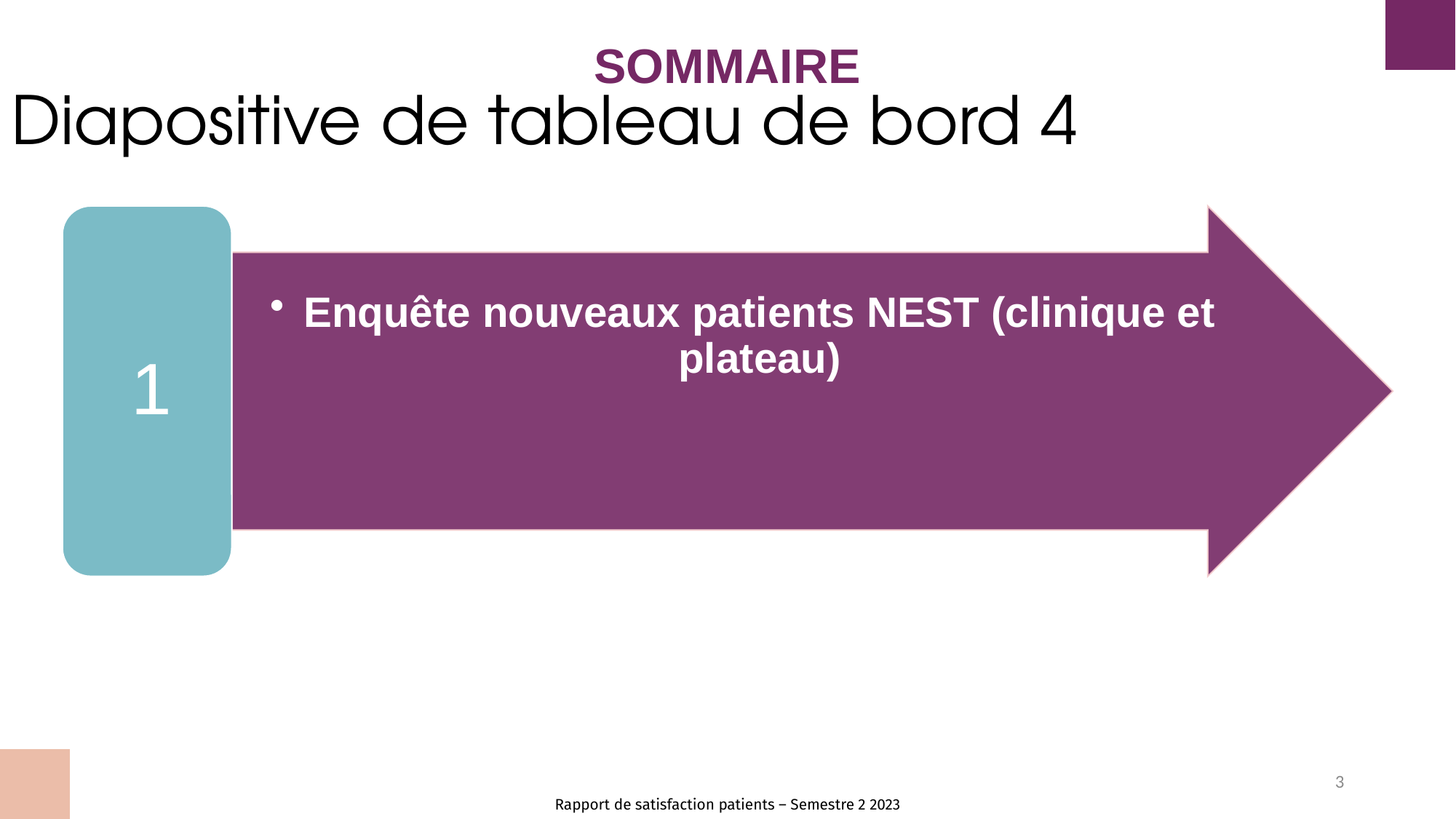

SOMMAIRE
Diapositive de tableau de bord 4

Enquête nouveaux patients NEST (clinique et plateau)

1

3
Rapport de satisfaction patients – Semestre 2 2023